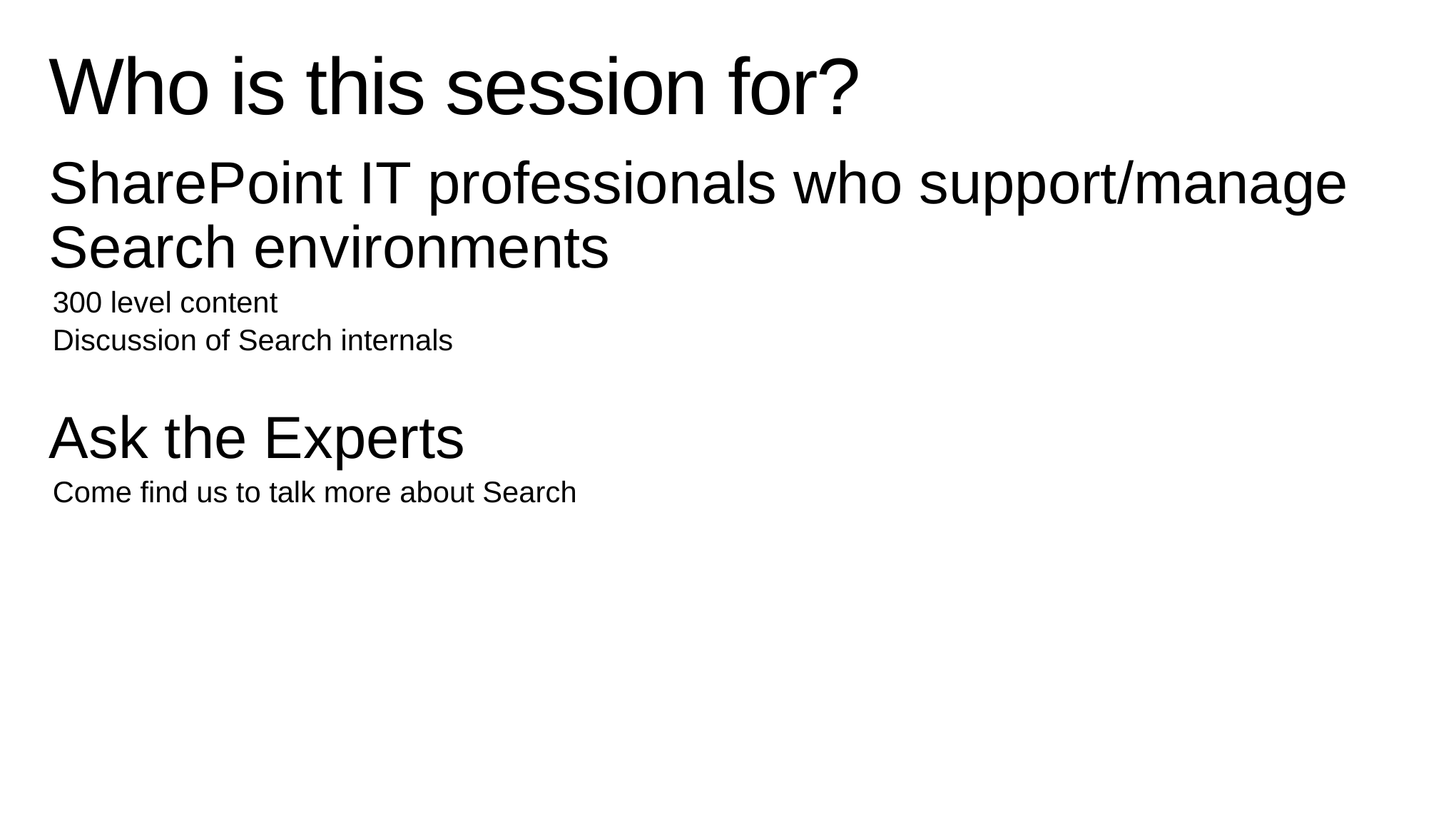

# Who is this session for?
SharePoint IT professionals who support/manage Search environments
300 level content
Discussion of Search internals

Ask the Experts
Come find us to talk more about Search